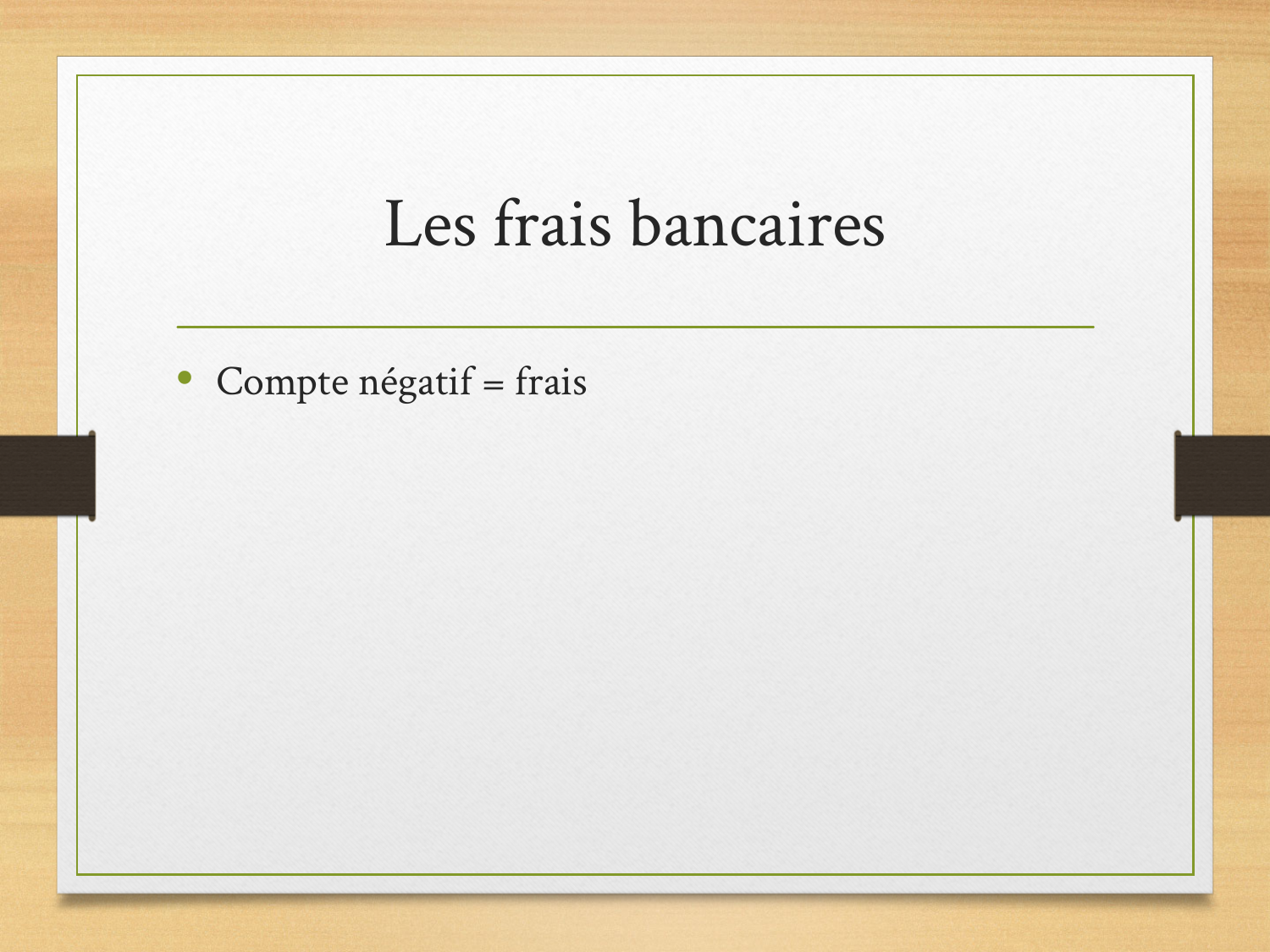

# Les frais bancaires
Compte négatif = frais